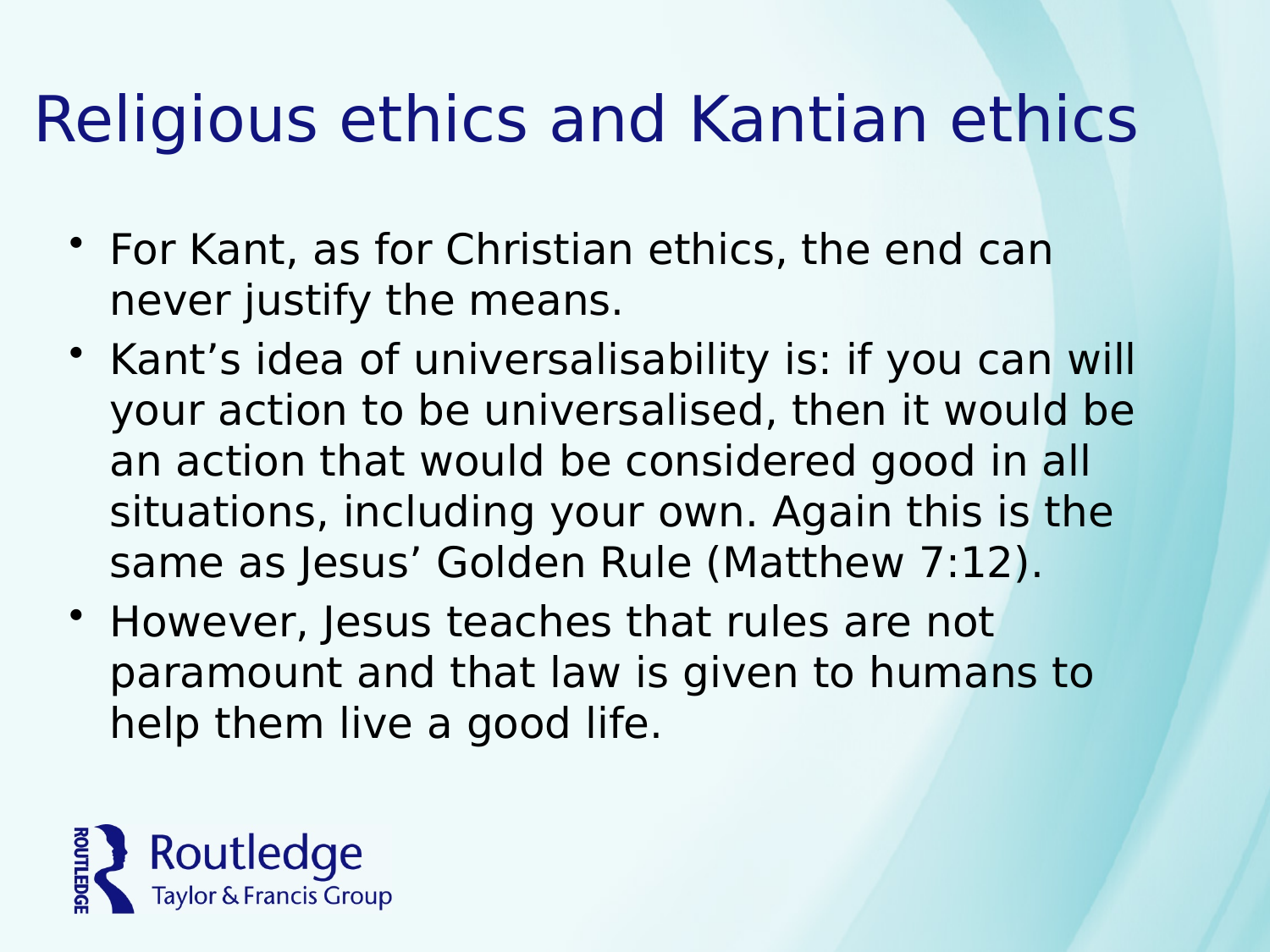

# Religious ethics and Kantian ethics
For Kant, as for Christian ethics, the end can never justify the means.
Kant’s idea of universalisability is: if you can will your action to be universalised, then it would be an action that would be considered good in all situations, including your own. Again this is the same as Jesus’ Golden Rule (Matthew 7:12).
However, Jesus teaches that rules are not paramount and that law is given to humans to help them live a good life.